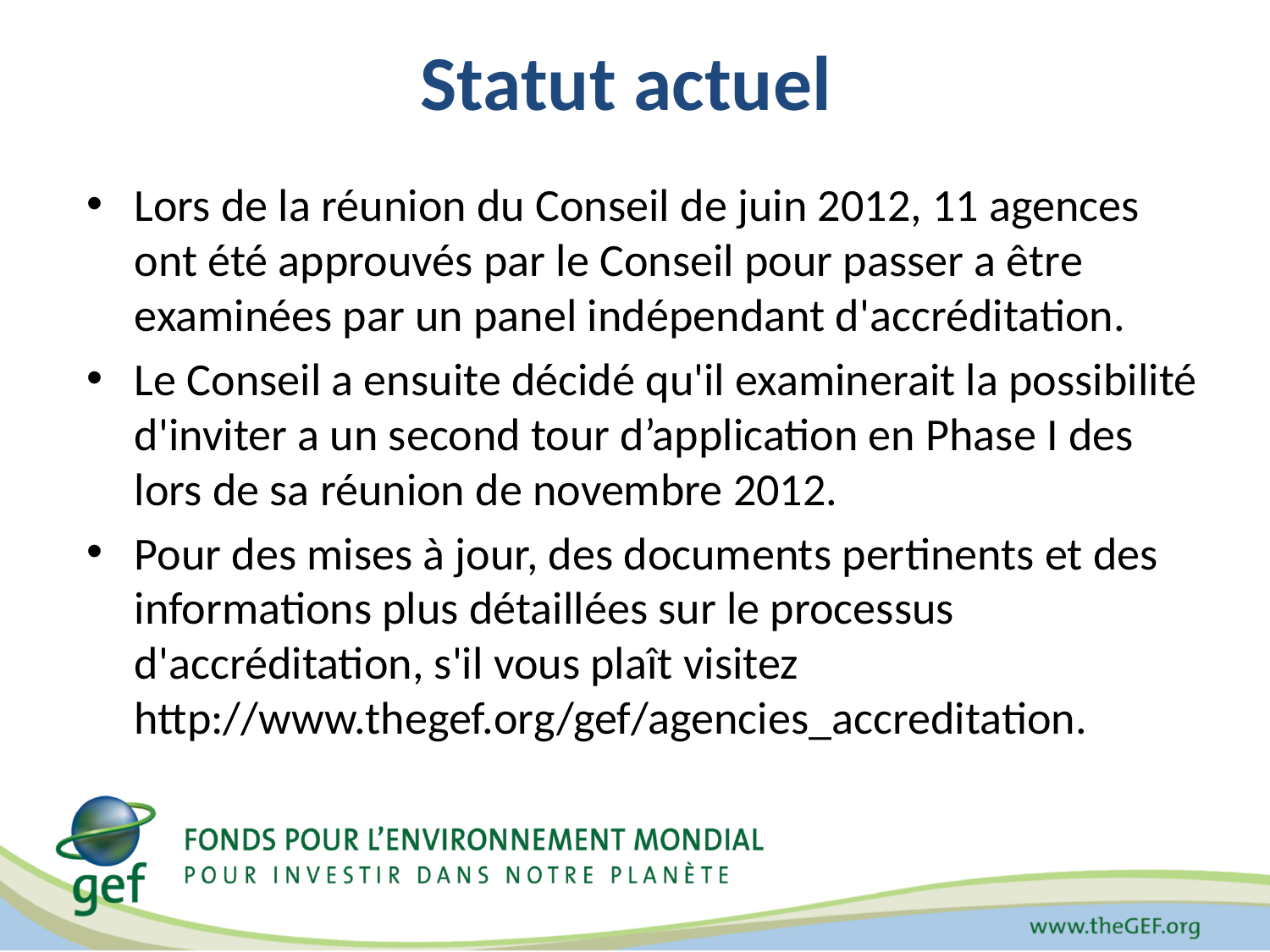

# Statut actuel
Lors de la réunion du Conseil de juin 2012, 11 agences ont été approuvés par le Conseil pour passer a être examinées par un panel indépendant d'accréditation.
Le Conseil a ensuite décidé qu'il examinerait la possibilité d'inviter a un second tour d’application en Phase I des lors de sa réunion de novembre 2012.
Pour des mises à jour, des documents pertinents et des informations plus détaillées sur le processus d'accréditation, s'il vous plaît visitez http://www.thegef.org/gef/agencies_accreditation.